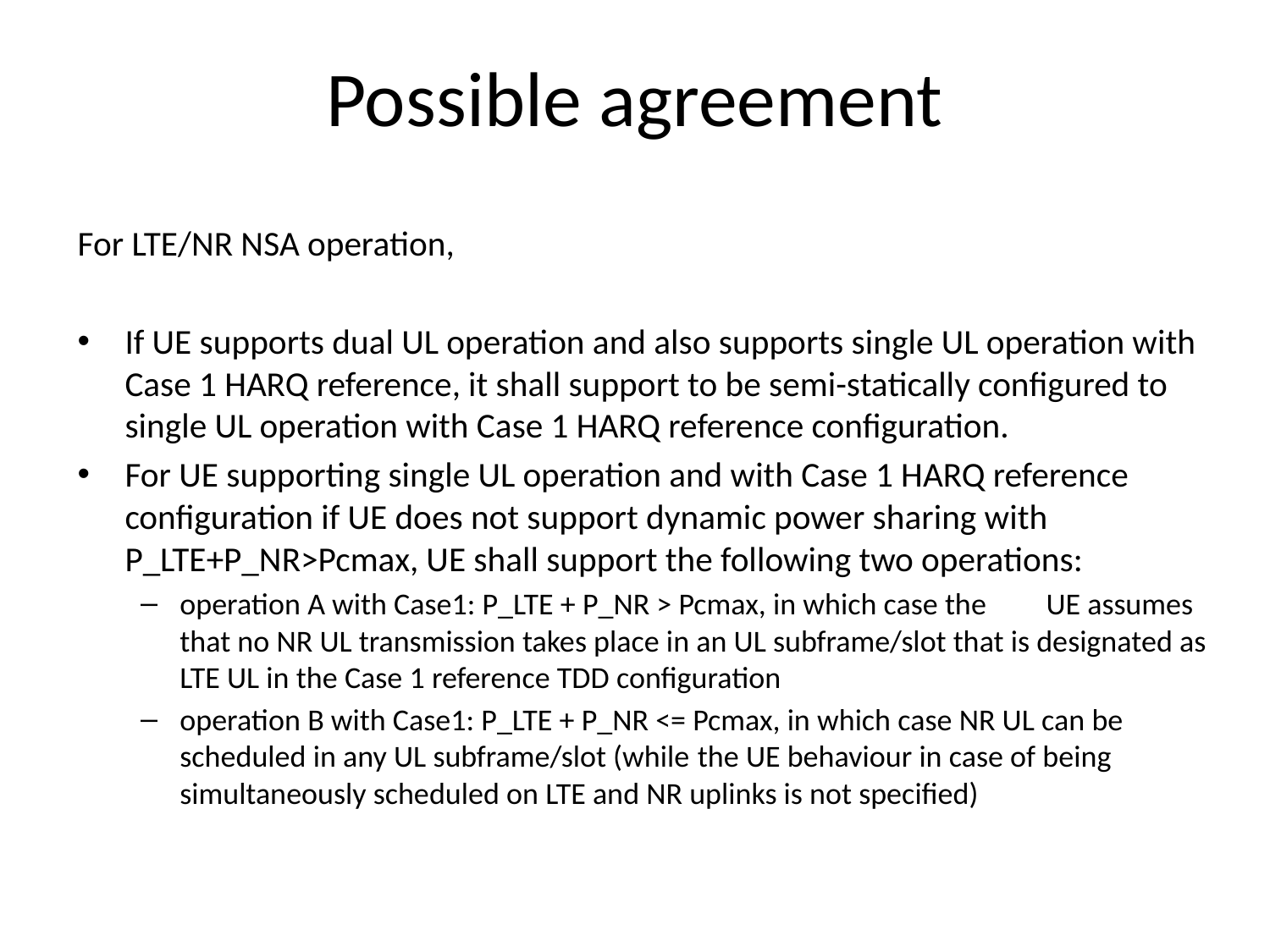

# Possible agreement

For LTE/NR NSA operation,

If UE supports dual UL operation and also supports single UL operation with Case 1 HARQ reference, it shall support to be semi-statically configured to single UL operation with Case 1 HARQ reference configuration.
For UE supporting single UL operation and with Case 1 HARQ reference configuration if UE does not support dynamic power sharing with P_LTE+P_NR>Pcmax, UE shall support the following two operations:
operation A with Case1: P_LTE + P_NR > Pcmax, in which case the 	UE assumes that no NR UL transmission takes place in an UL subframe/slot that is designated as LTE UL in the Case 1 reference TDD configuration
operation B with Case1: P_LTE + P_NR <= Pcmax, in which case NR UL can be scheduled in any UL subframe/slot (while the UE behaviour in case of being simultaneously scheduled on LTE and NR uplinks is not specified)